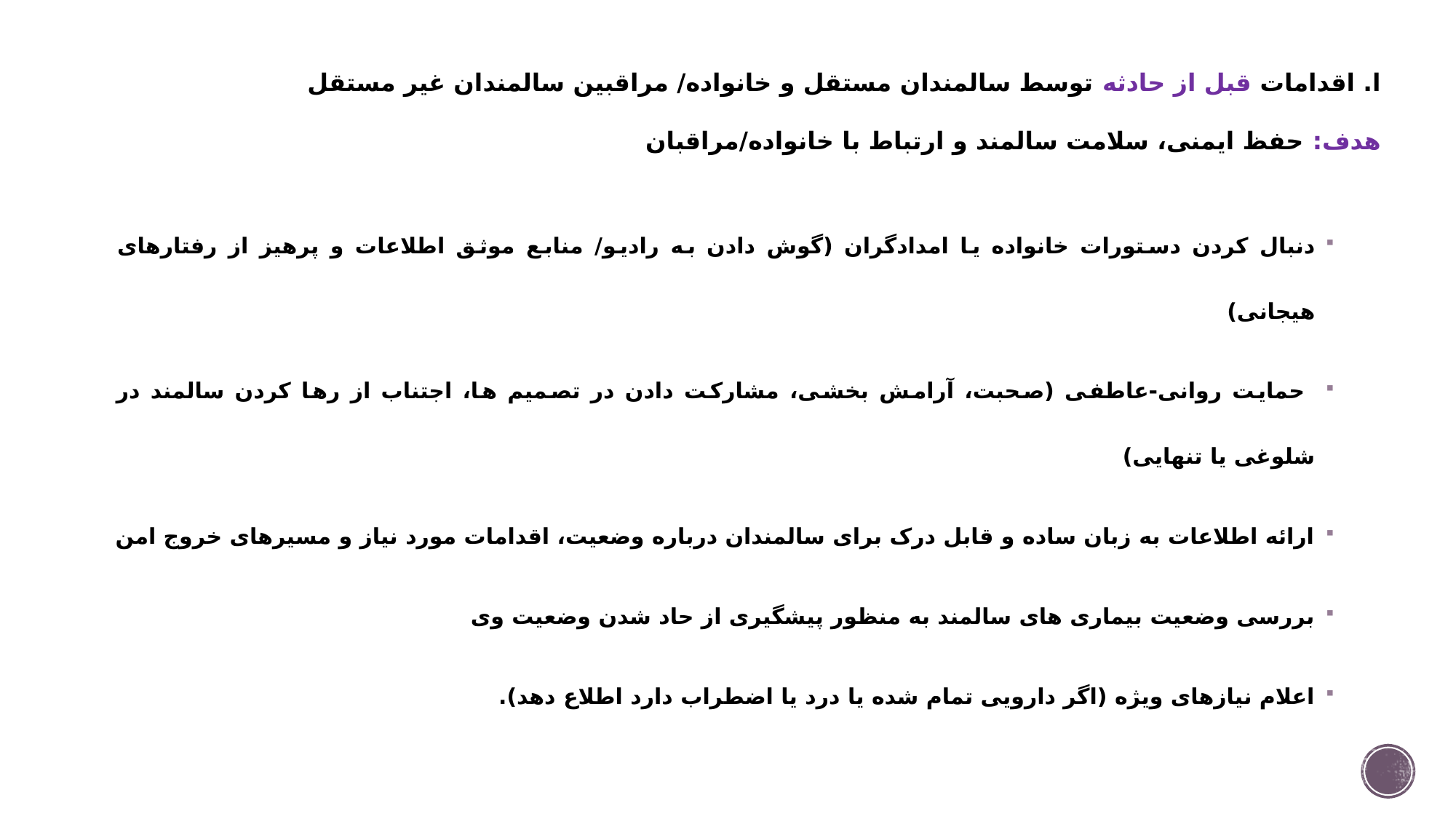

ا. اقدامات قبل از حادثه توسط سالمندان مستقل و خانواده/ مراقبین سالمندان غیر مستقل
هدف: حفظ ایمنی، سلامت سالمند و ارتباط با خانواده/مراقبان
دنبال کردن دستورات خانواده یا امدادگران (گوش دادن به رادیو/ منابع موثق اطلاعات و پرهیز از رفتارهای هیجانی)
 حمایت روانی-عاطفی (صحبت، آرامش بخشی، مشارکت دادن در تصمیم ها، اجتناب از رها کردن سالمند در شلوغی یا تنهایی)
ارائه اطلاعات به زبان ساده و قابل درک برای سالمندان درباره وضعیت، اقدامات مورد نیاز و مسیرهای خروج امن
بررسی وضعیت بیماری های سالمند به منظور پیشگیری از حاد شدن وضعیت وی
اعلام نیازهای ویژه (اگر دارویی تمام شده یا درد یا اضطراب دارد اطلاع دهد).